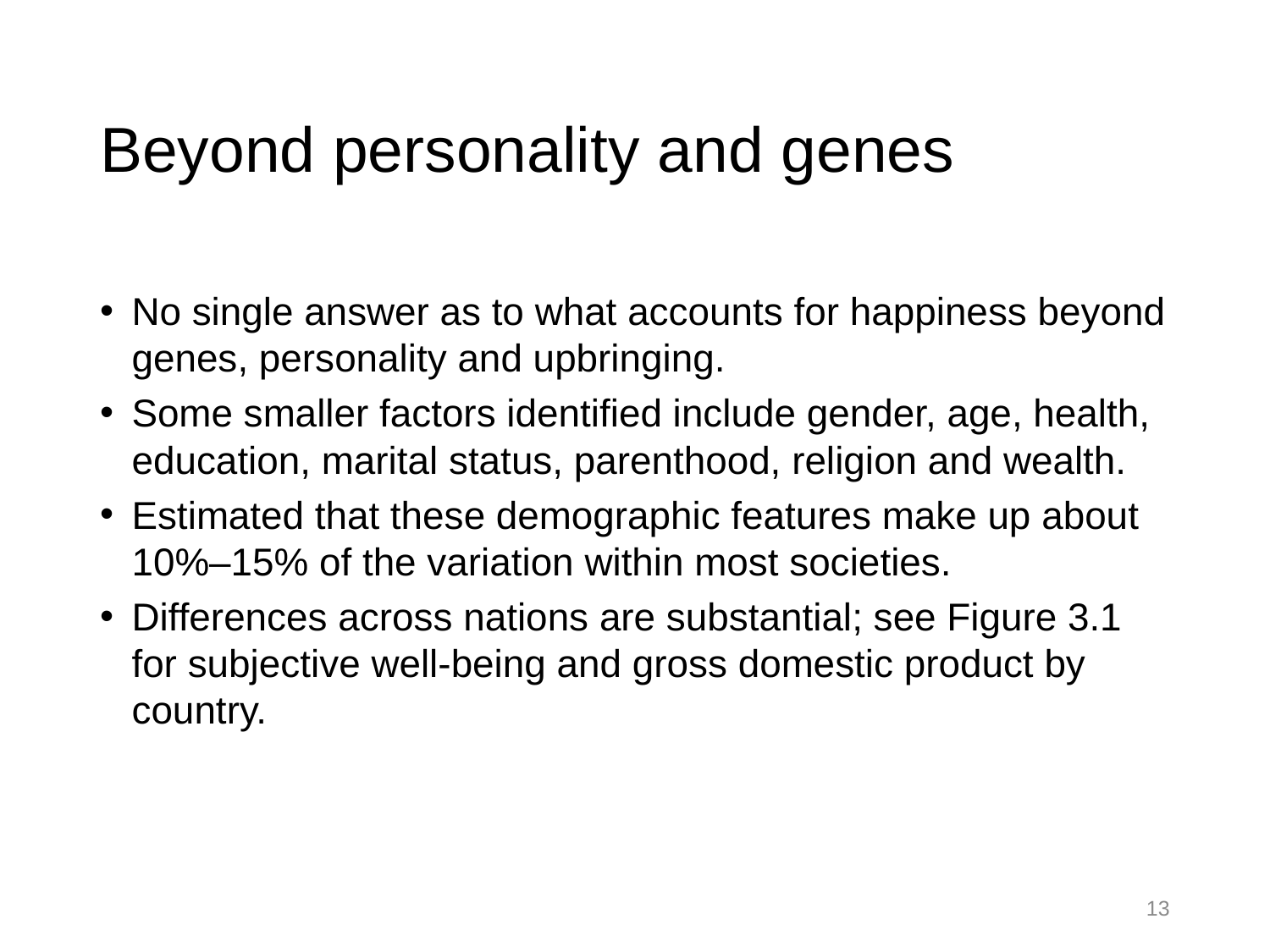

# Beyond personality and genes
No single answer as to what accounts for happiness beyond genes, personality and upbringing.
Some smaller factors identified include gender, age, health, education, marital status, parenthood, religion and wealth.
Estimated that these demographic features make up about 10%–15% of the variation within most societies.
Differences across nations are substantial; see Figure 3.1 for subjective well-being and gross domestic product by country.
13